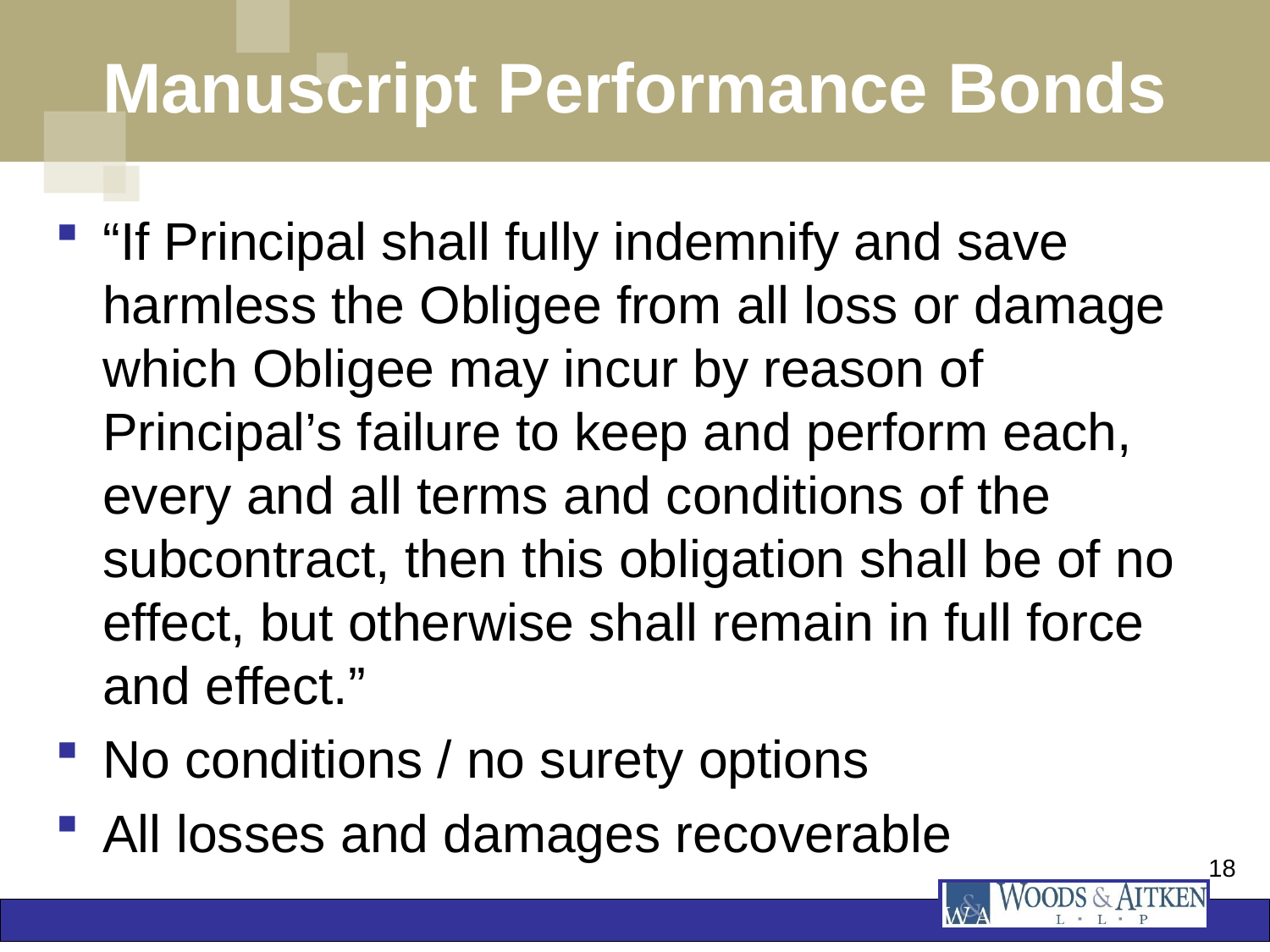

# Manuscript Performance Bonds
“If Principal shall fully indemnify and save harmless the Obligee from all loss or damage which Obligee may incur by reason of Principal’s failure to keep and perform each, every and all terms and conditions of the subcontract, then this obligation shall be of no effect, but otherwise shall remain in full force and effect.”
No conditions / no surety options
All losses and damages recoverable

18